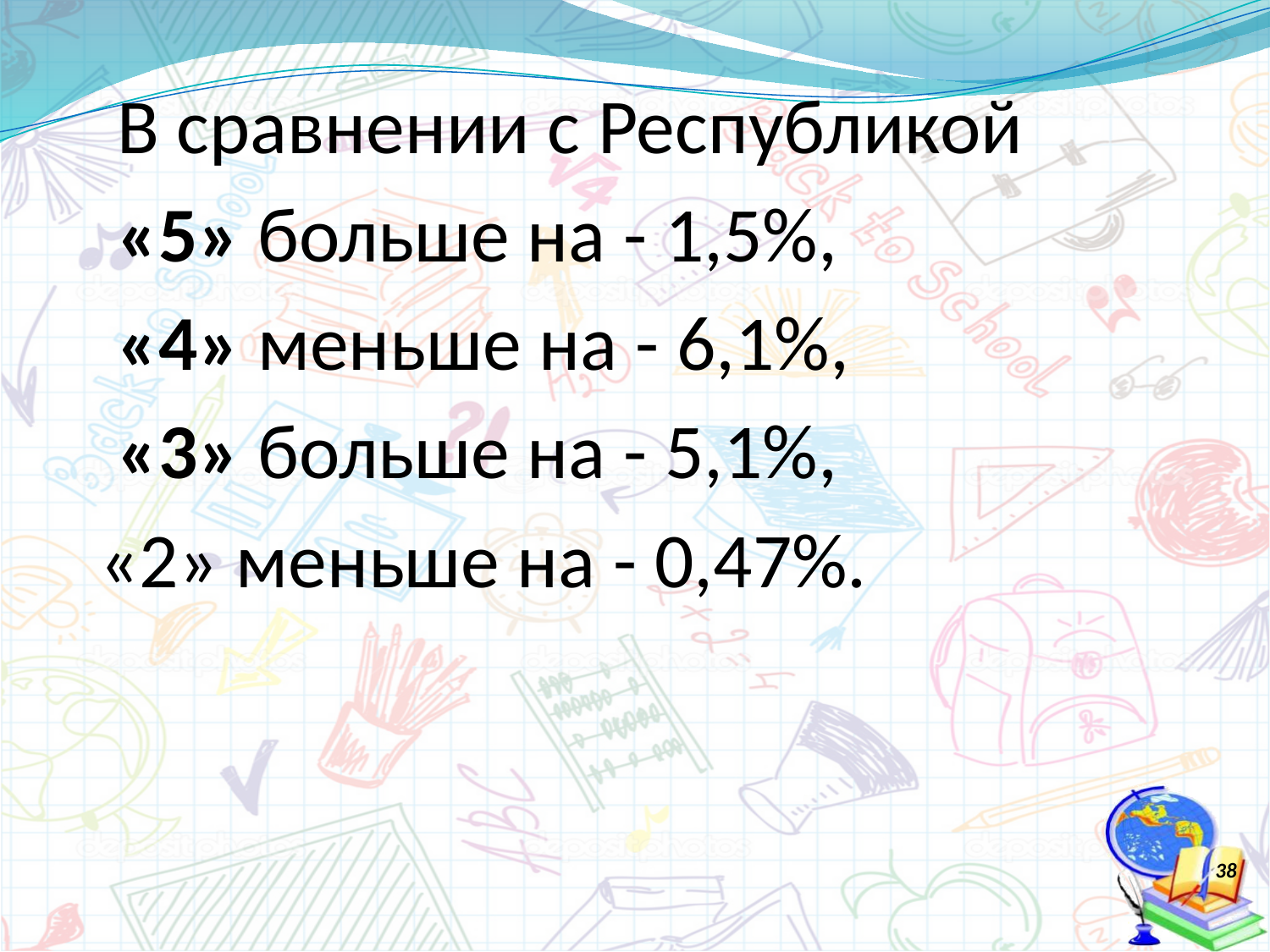

В сравнении с Республикой
  «5» больше на - 1,5%,
  «4» меньше на - 6,1%,
  «3» больше на - 5,1%,
 «2» меньше на - 0,47%.

#
38